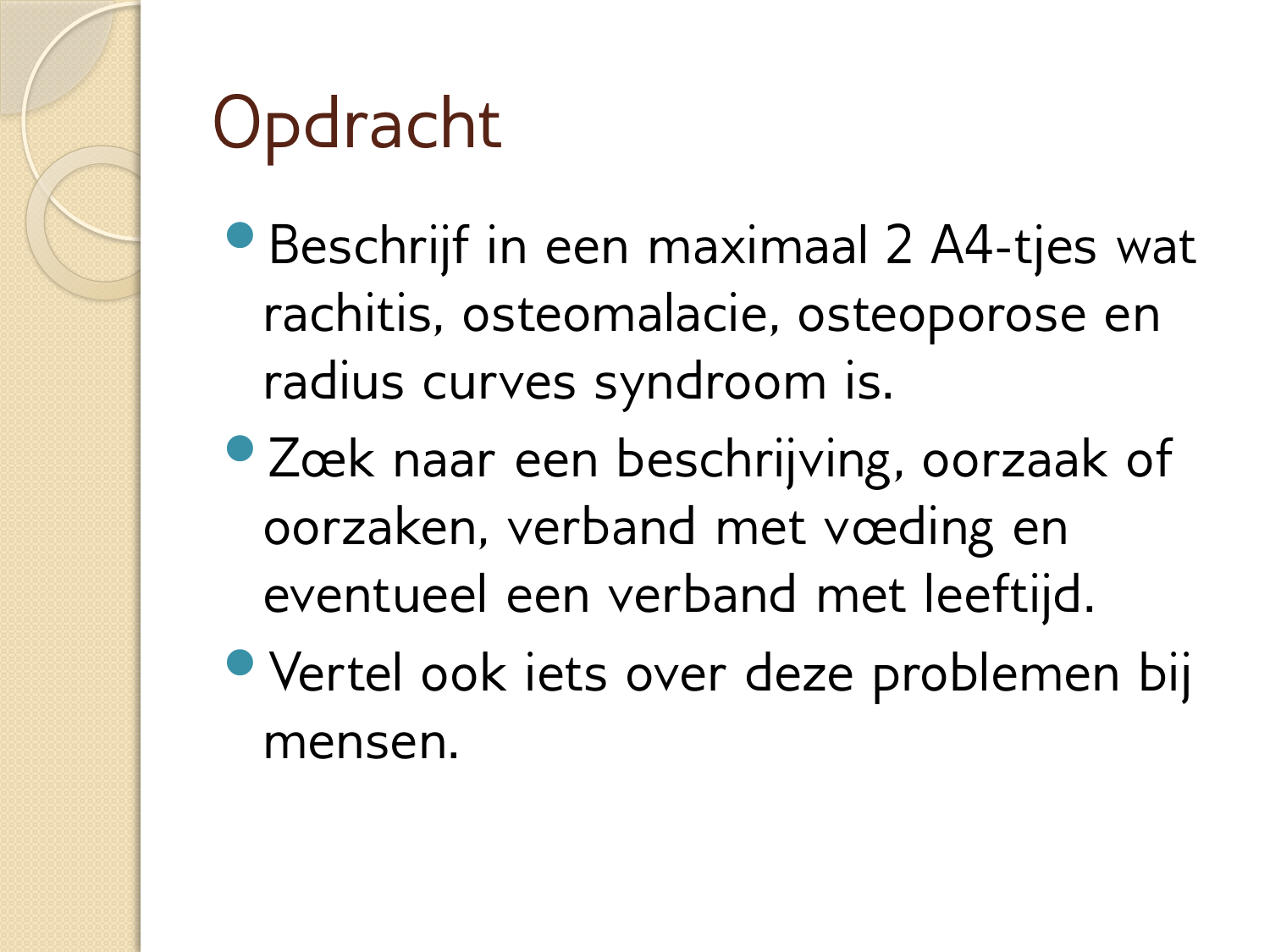

# Opdracht
Beschrijf in een maximaal 2 A4-tjes wat rachitis, osteomalacie, osteoporose en radius curves syndroom is.
Zoek naar een beschrijving, oorzaak of oorzaken, verband met voeding en eventueel een verband met leeftijd.
Vertel ook iets over deze problemen bij mensen.